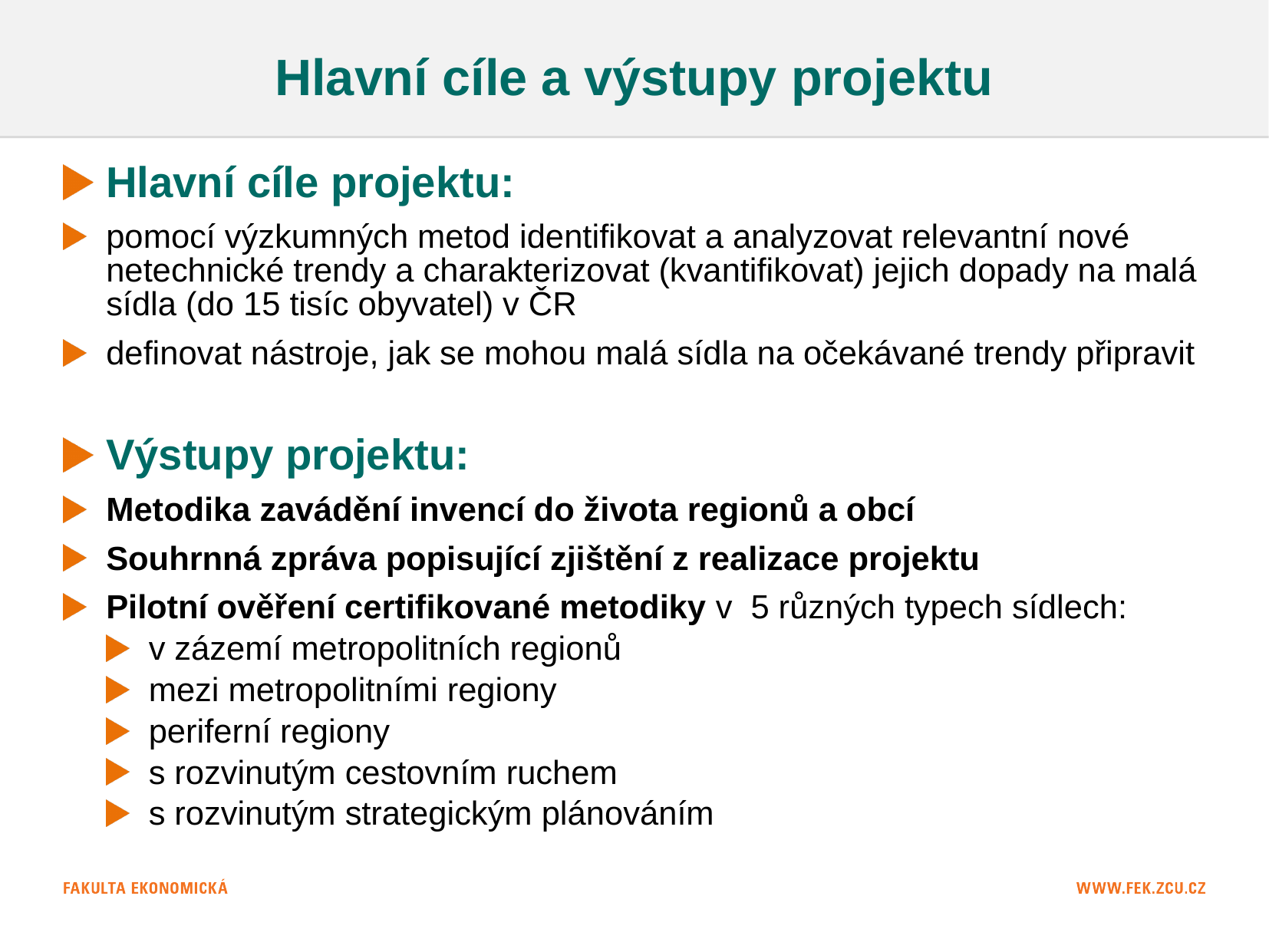

# Hlavní cíle a výstupy projektu
Hlavní cíle projektu:
pomocí výzkumných metod identifikovat a analyzovat relevantní nové netechnické trendy a charakterizovat (kvantifikovat) jejich dopady na malá sídla (do 15 tisíc obyvatel) v ČR
definovat nástroje, jak se mohou malá sídla na očekávané trendy připravit

Výstupy projektu:
Metodika zavádění invencí do života regionů a obcí
Souhrnná zpráva popisující zjištění z realizace projektu
Pilotní ověření certifikované metodiky v  5 různých typech sídlech:
v zázemí metropolitních regionů
mezi metropolitními regiony
periferní regiony
s rozvinutým cestovním ruchem
s rozvinutým strategickým plánováním